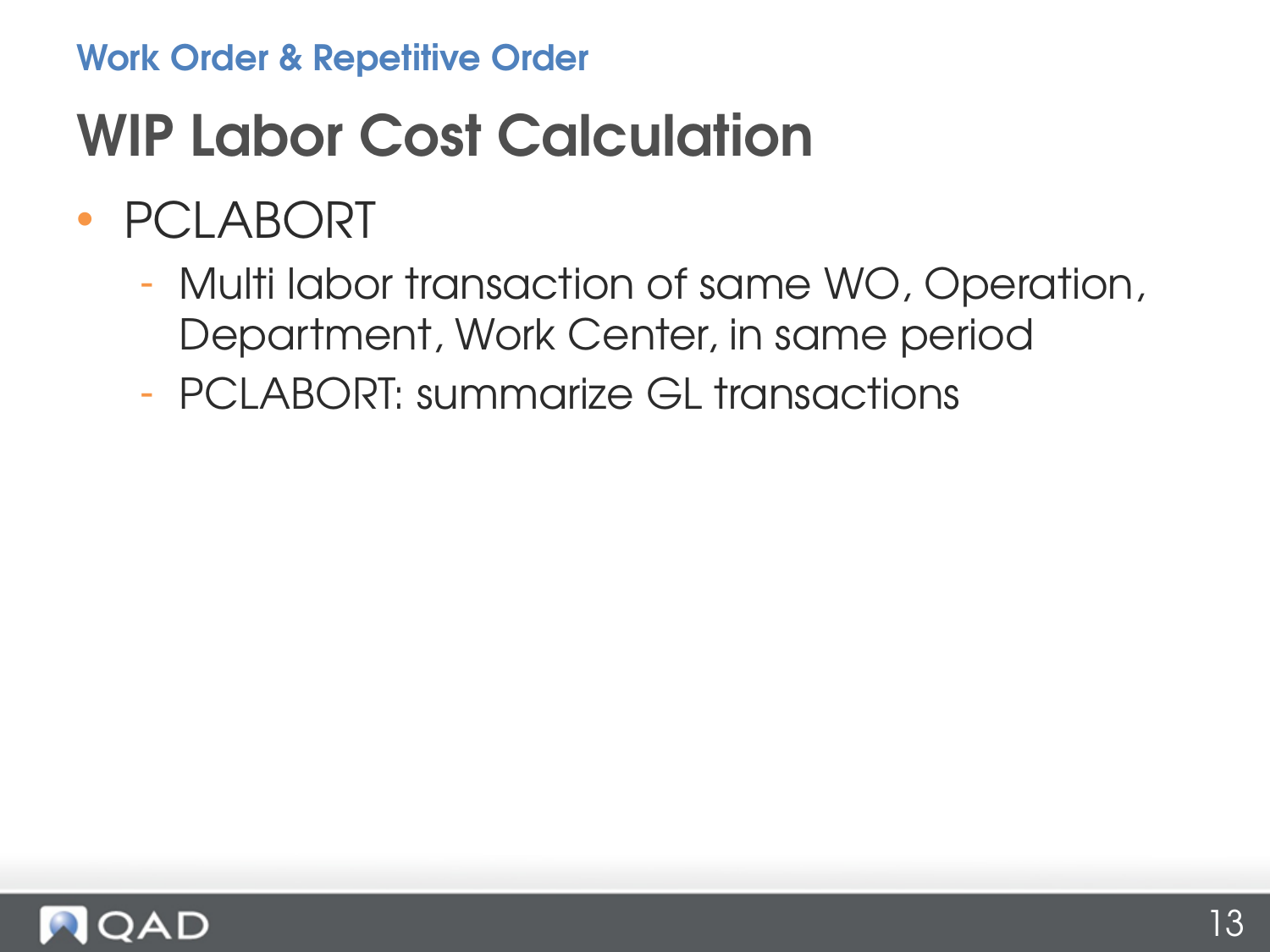

Work Order & Repetitive Order
# WIP Labor Cost Calculation
PCLABORT
Multi labor transaction of same WO, Operation, Department, Work Center, in same period
PCLABORT: summarize GL transactions

13